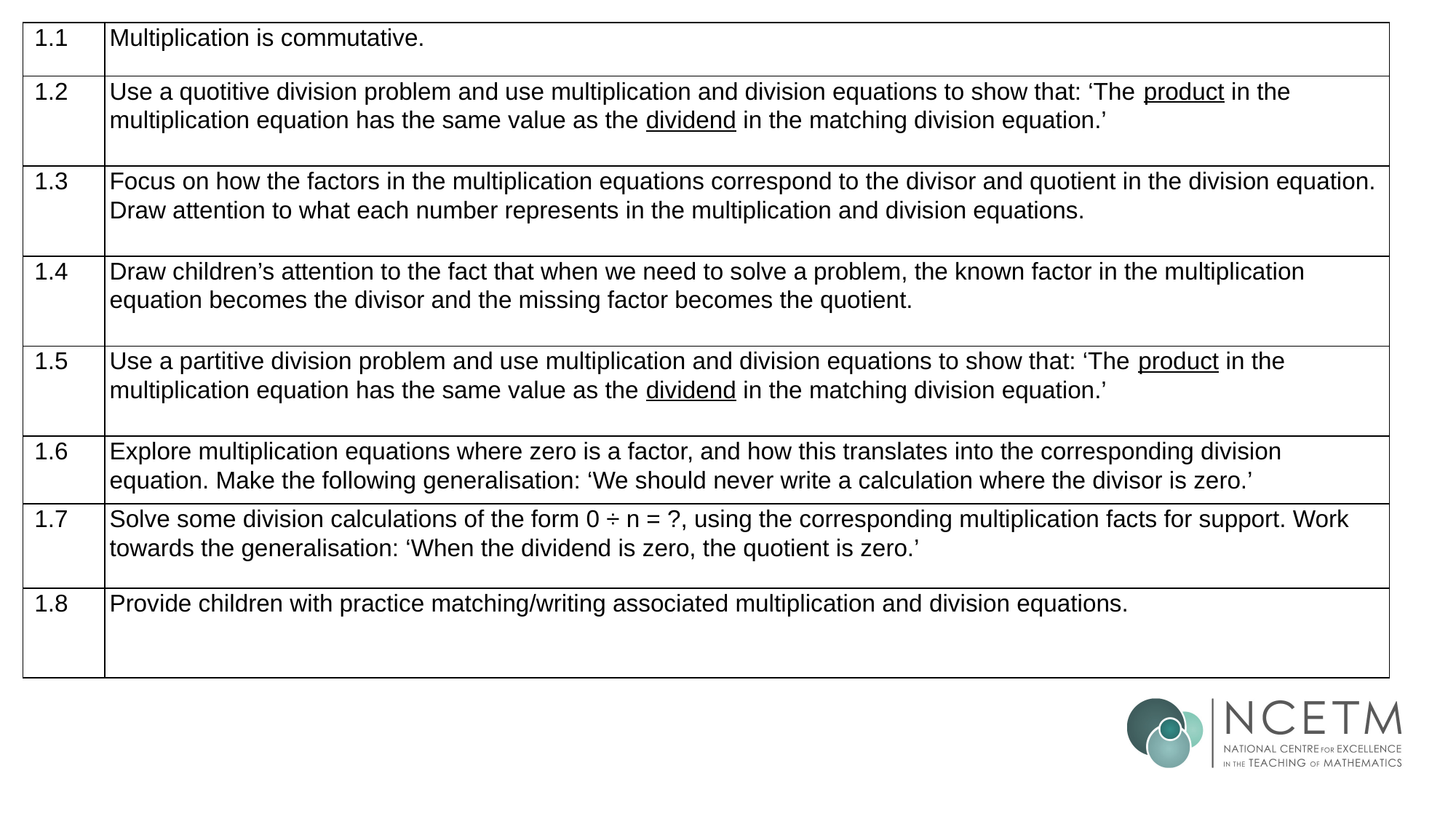

| 1.1 | Multiplication is commutative. |
| --- | --- |
| 1.2 | Use a quotitive division problem and use multiplication and division equations to show that: ‘The product in the multiplication equation has the same value as the dividend in the matching division equation.’ |
| 1.3 | Focus on how the factors in the multiplication equations correspond to the divisor and quotient in the division equation. Draw attention to what each number represents in the multiplication and division equations. |
| 1.4 | Draw children’s attention to the fact that when we need to solve a problem, the known factor in the multiplication equation becomes the divisor and the missing factor becomes the quotient. |
| 1.5 | Use a partitive division problem and use multiplication and division equations to show that: ‘The product in the multiplication equation has the same value as the dividend in the matching division equation.’ |
| 1.6 | Explore multiplication equations where zero is a factor, and how this translates into the corresponding division equation. Make the following generalisation: ‘We should never write a calculation where the divisor is zero.’ |
| 1.7 | Solve some division calculations of the form 0 ÷ n = ?, using the corresponding multiplication facts for support. Work towards the generalisation: ‘When the dividend is zero, the quotient is zero.’ |
| 1.8 | Provide children with practice matching/writing associated multiplication and division equations. |